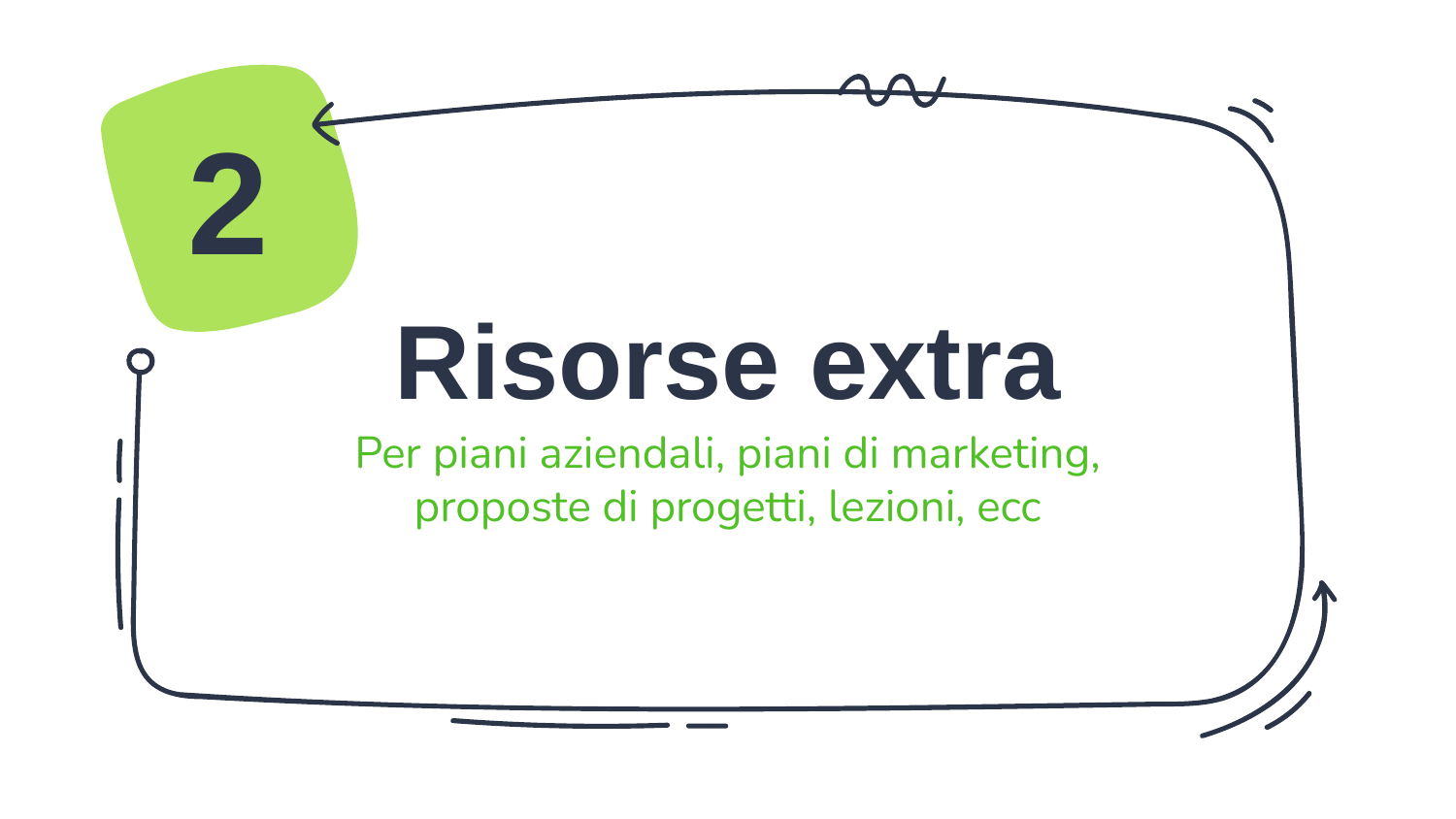

2
# Risorse extra
Per piani aziendali, piani di marketing, proposte di progetti, lezioni, ecc